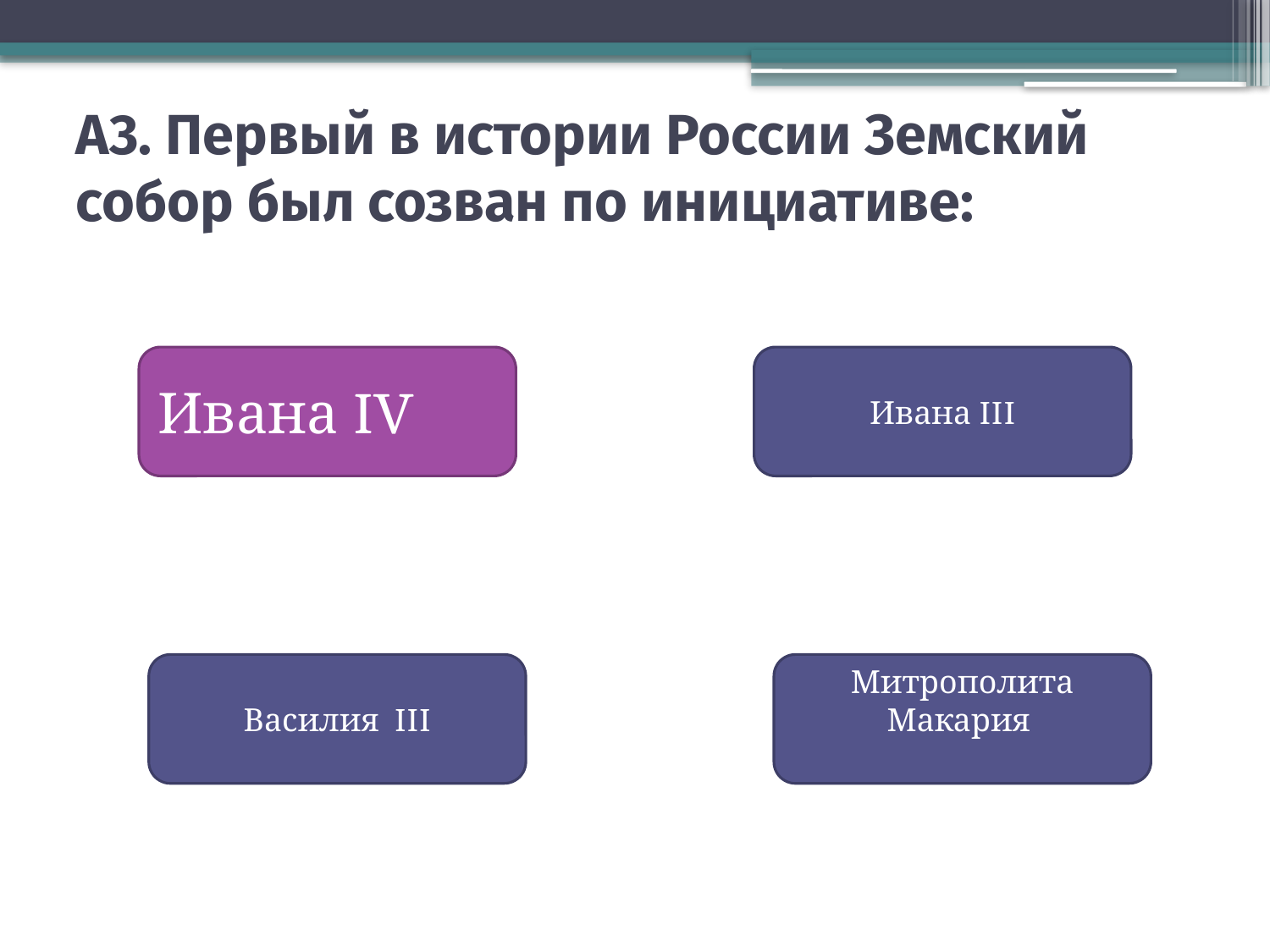

# А3. Первый в истории России Земский собор был созван по инициативе:
Ивана IV
Ивана III
Василия  III
Митрополита Макария